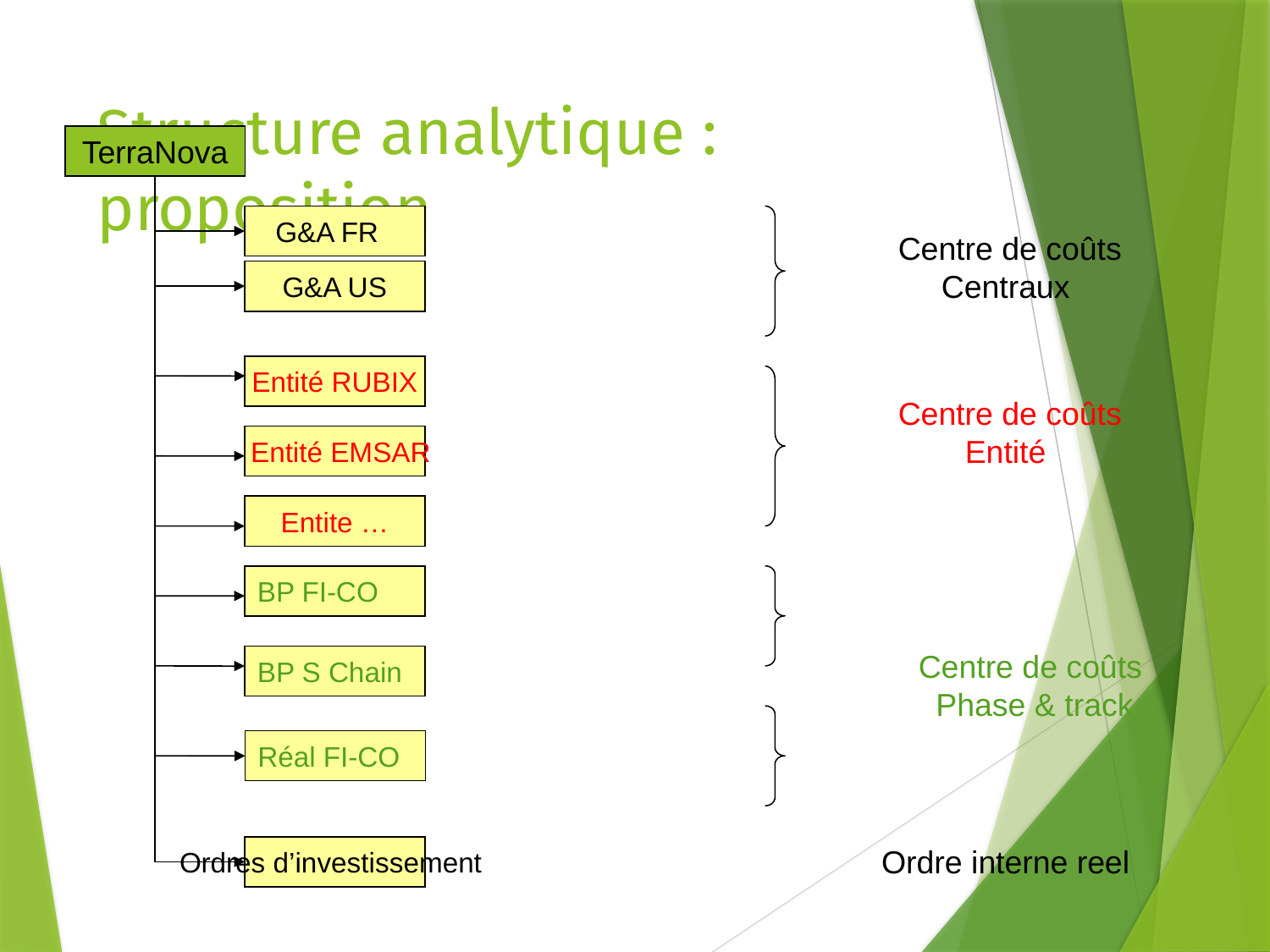

# Structure analytique : proposition
TerraNova
G&A FR

Centre de coûts Centraux
G&A US

Entité RUBIX

Centre de coûts Entité

Entité EMSAR

Entite …

BP FI-CO

Centre de coûts  Phase & track
BP S Chain

Réal FI-CO

Ordre interne reel
Ordres d’investissement